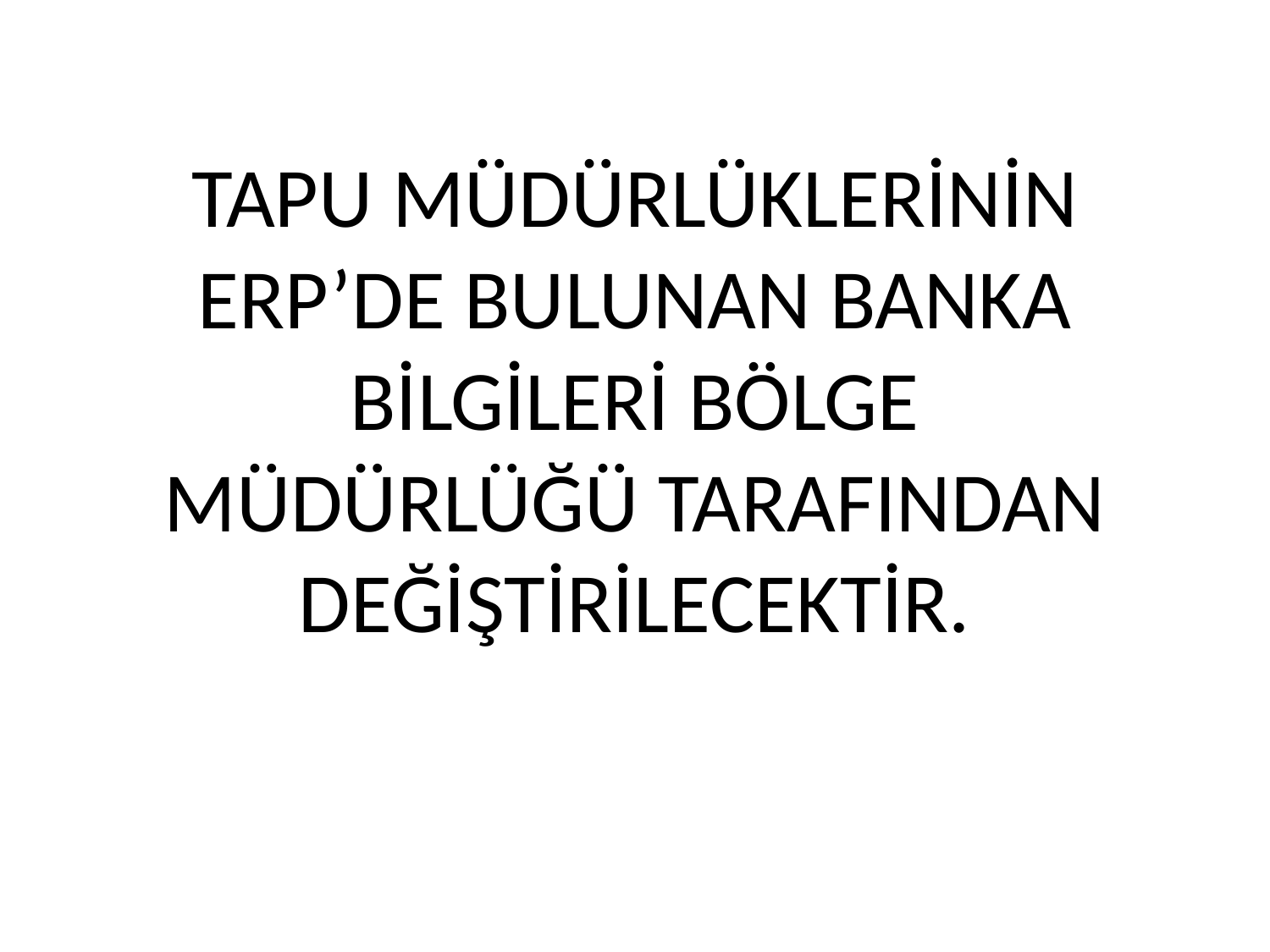

TAPU MÜDÜRLÜKLERİNİN ERP’DE BULUNAN BANKA BİLGİLERİ BÖLGE MÜDÜRLÜĞÜ TARAFINDAN DEĞİŞTİRİLECEKTİR.